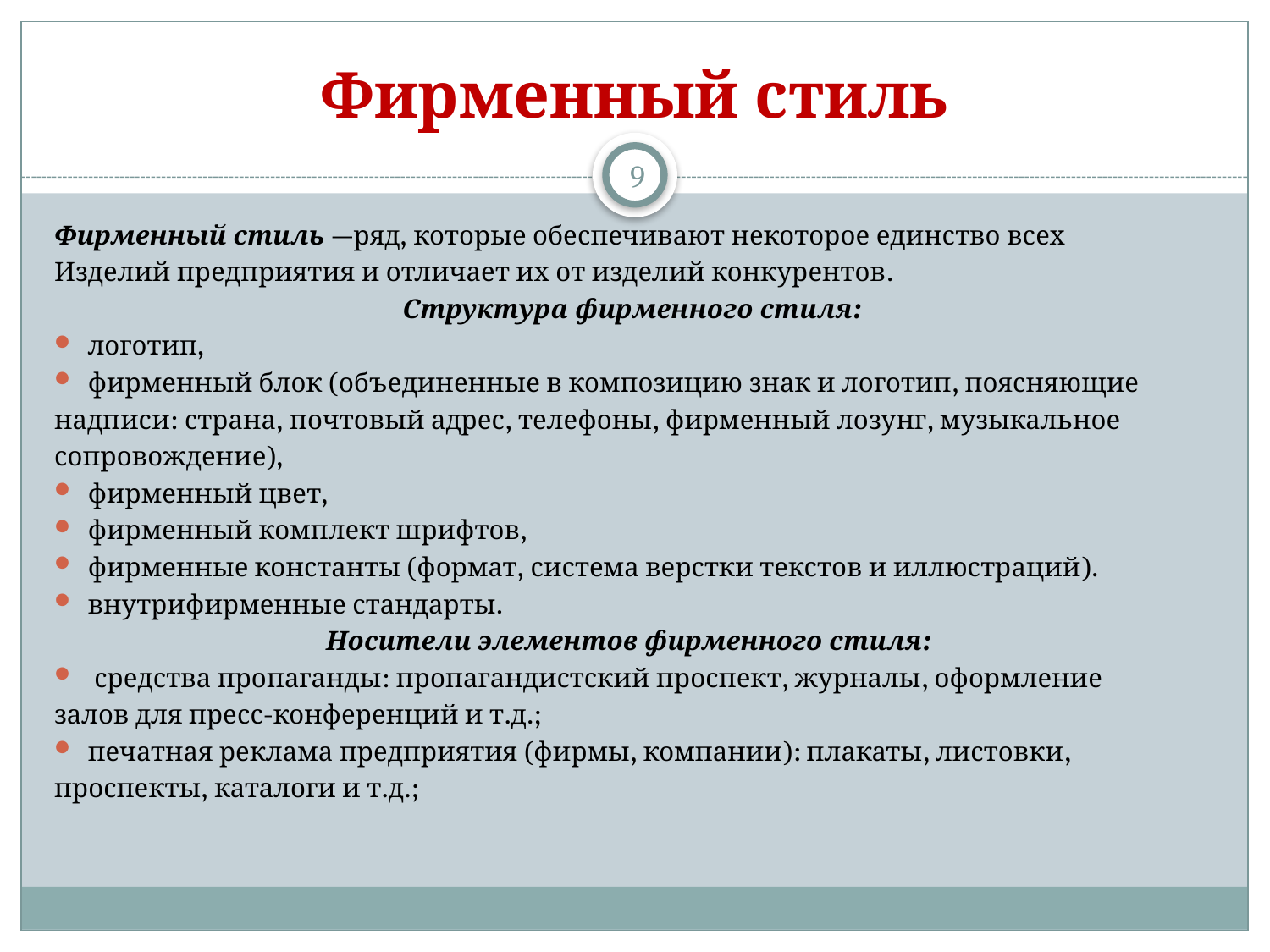

# Фирменный стиль
9
Фирменный стиль —ряд, которые обеспечивают некоторое единство всех
Изделий предприятия и отличает их от изделий конкурентов.
Структура фирменного стиля:
логотип,
фирменный блок (объединенные в композицию знак и логотип, поясняющие
надписи: страна, почтовый адрес, телефоны, фирменный лозунг, музыкальное
сопровождение),
фирменный цвет,
фирменный комплект шрифтов,
фирменные константы (формат, система верстки текстов и иллюстраций).
внутрифирменные стандарты.
Носители элементов фирменного стиля:
 средства пропаганды: пропагандистский проспект, журналы, оформление
залов для пресс-конференций и т.д.;
печатная реклама предприятия (фирмы, компании): плакаты, листовки,
проспекты, каталоги и т.д.;